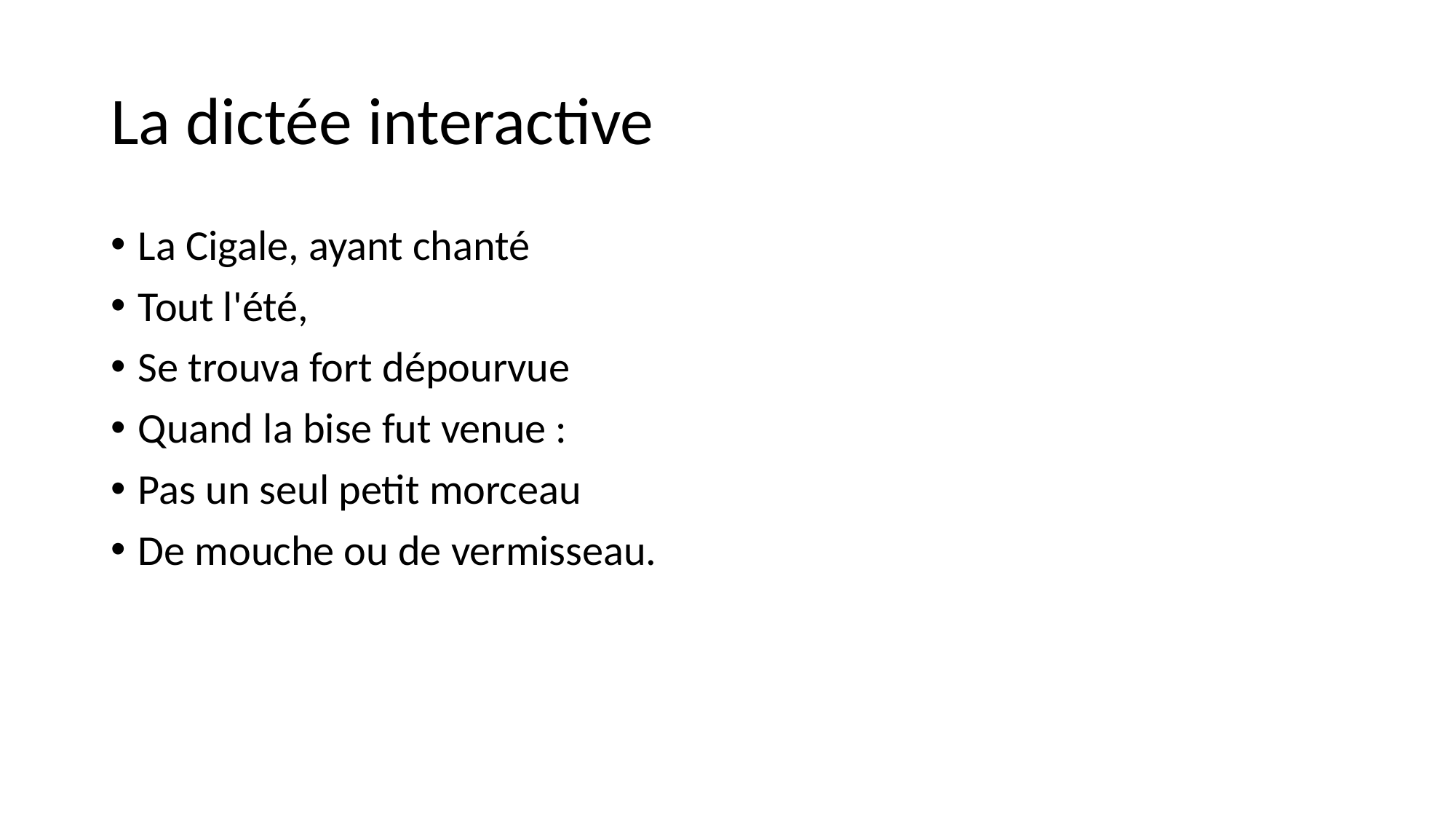

# La dictée interactive
La Cigale, ayant chanté
Tout l'été,
Se trouva fort dépourvue
Quand la bise fut venue :
Pas un seul petit morceau
De mouche ou de vermisseau.